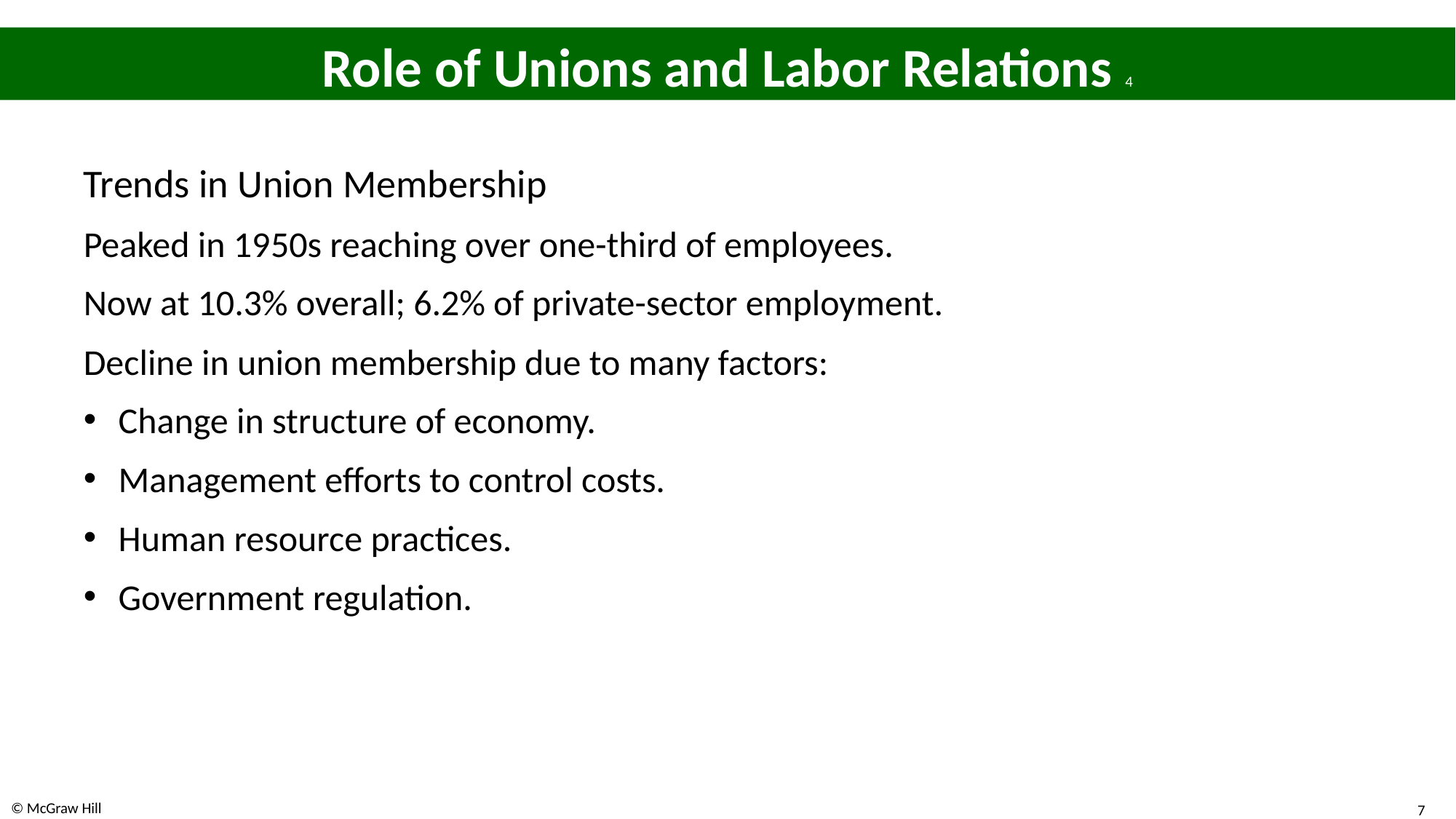

# Role of Unions and Labor Relations 4
Trends in Union Membership
Peaked in 19 50s reaching over one-third of employees.
Now at 10.3% overall; 6.2% of private-sector employment.
Decline in union membership due to many factors:
Change in structure of economy.
Management efforts to control costs.
Human resource practices.
Government regulation.